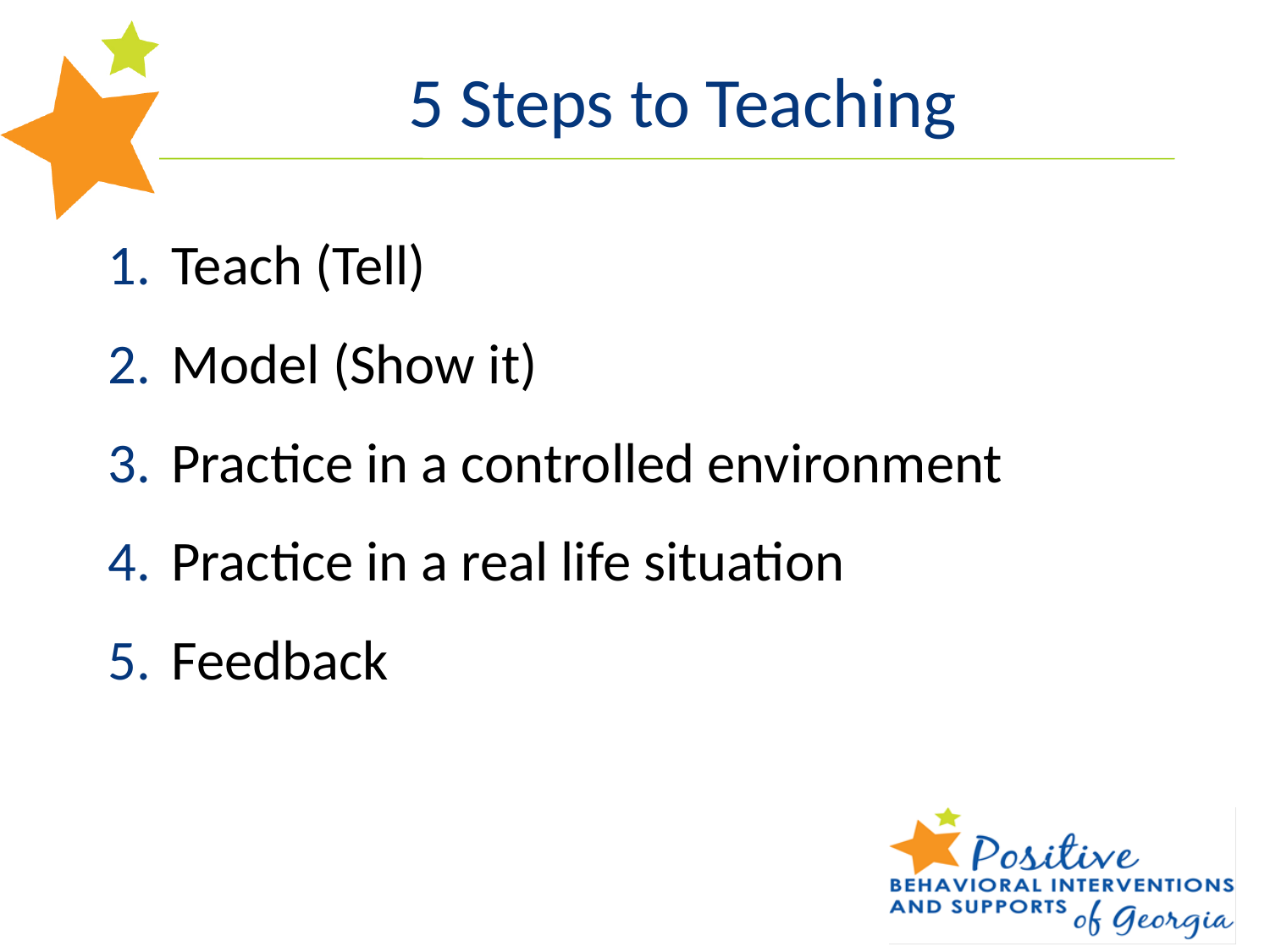

# 5 Steps to Teaching
Teach (Tell)
Model (Show it)
Practice in a controlled environment
Practice in a real life situation
Feedback